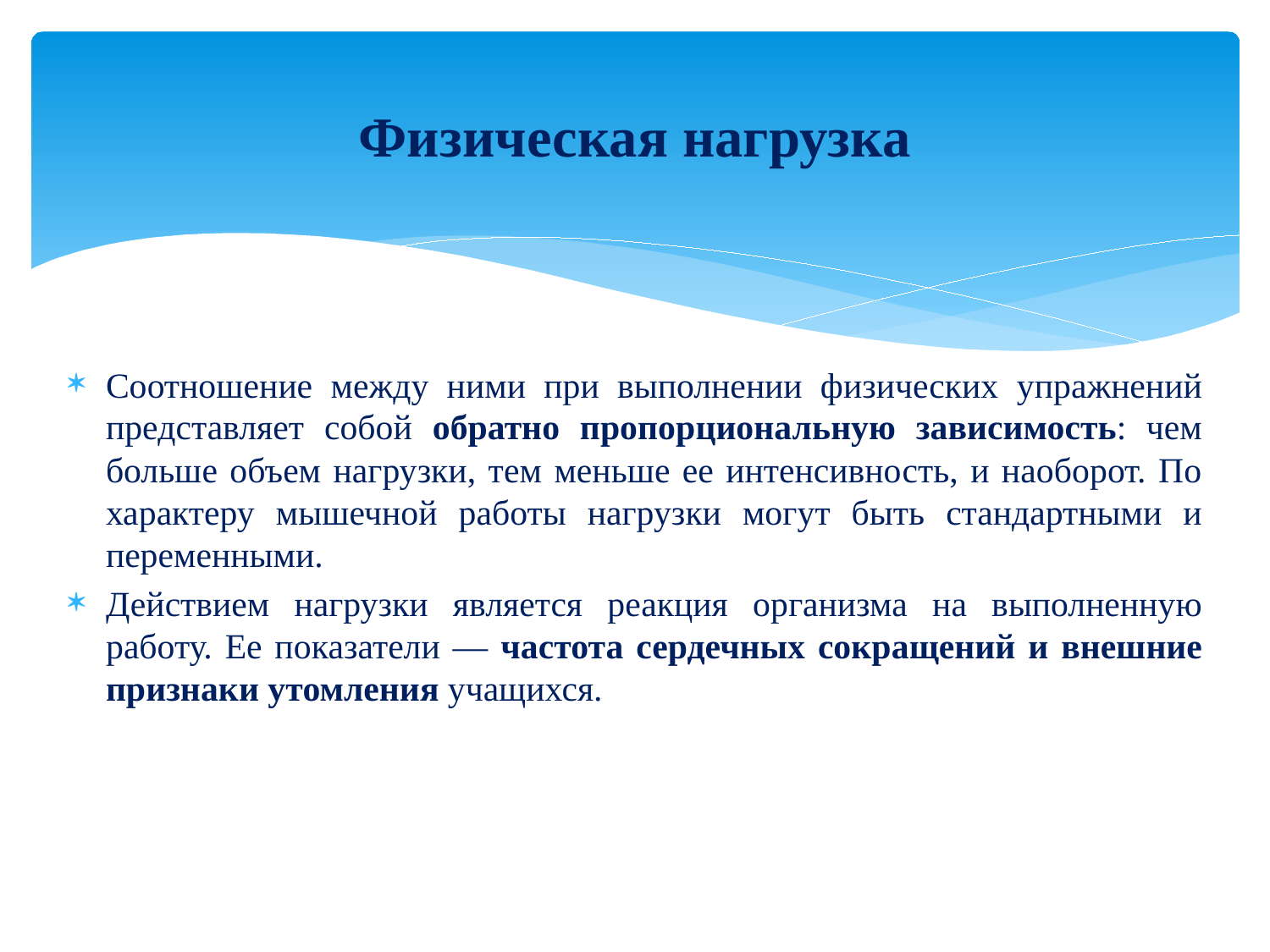

# Физическая нагрузка
Соотношение между ними при выполнении физических упражнений представляет собой обратно пропорциональную зависимость: чем больше объем нагрузки, тем меньше ее интенсивность, и наоборот. По характеру мышечной работы нагрузки могут быть стандартными и переменными.
Действием нагрузки является реакция организма на выполненную работу. Ее показатели — частота сердечных сокращений и внешние признаки утомления учащихся.